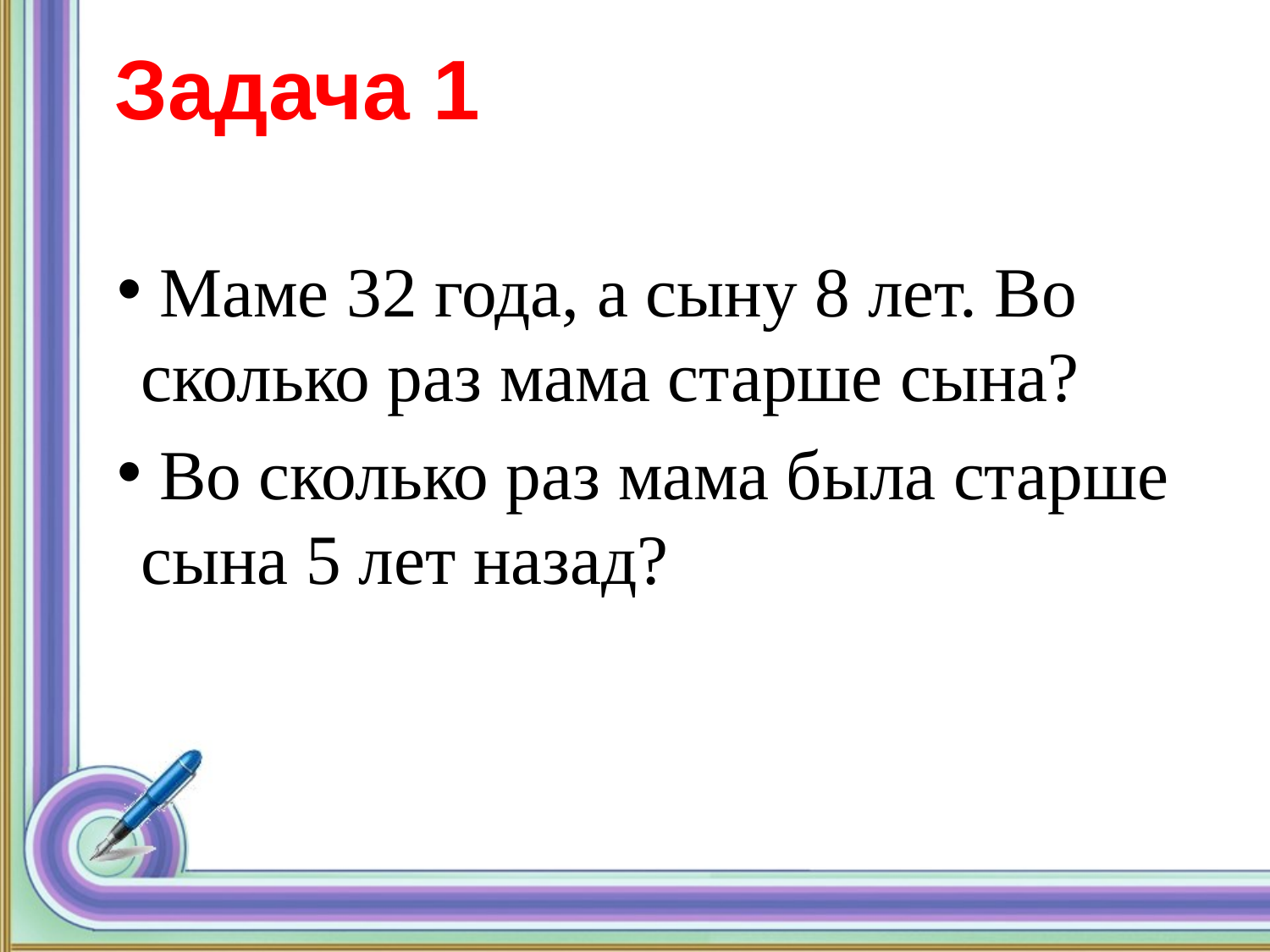

# Задача 1
 Маме 32 года, а сыну 8 лет. Во сколько раз мама старше сына?
 Во сколько раз мама была старше сына 5 лет назад?